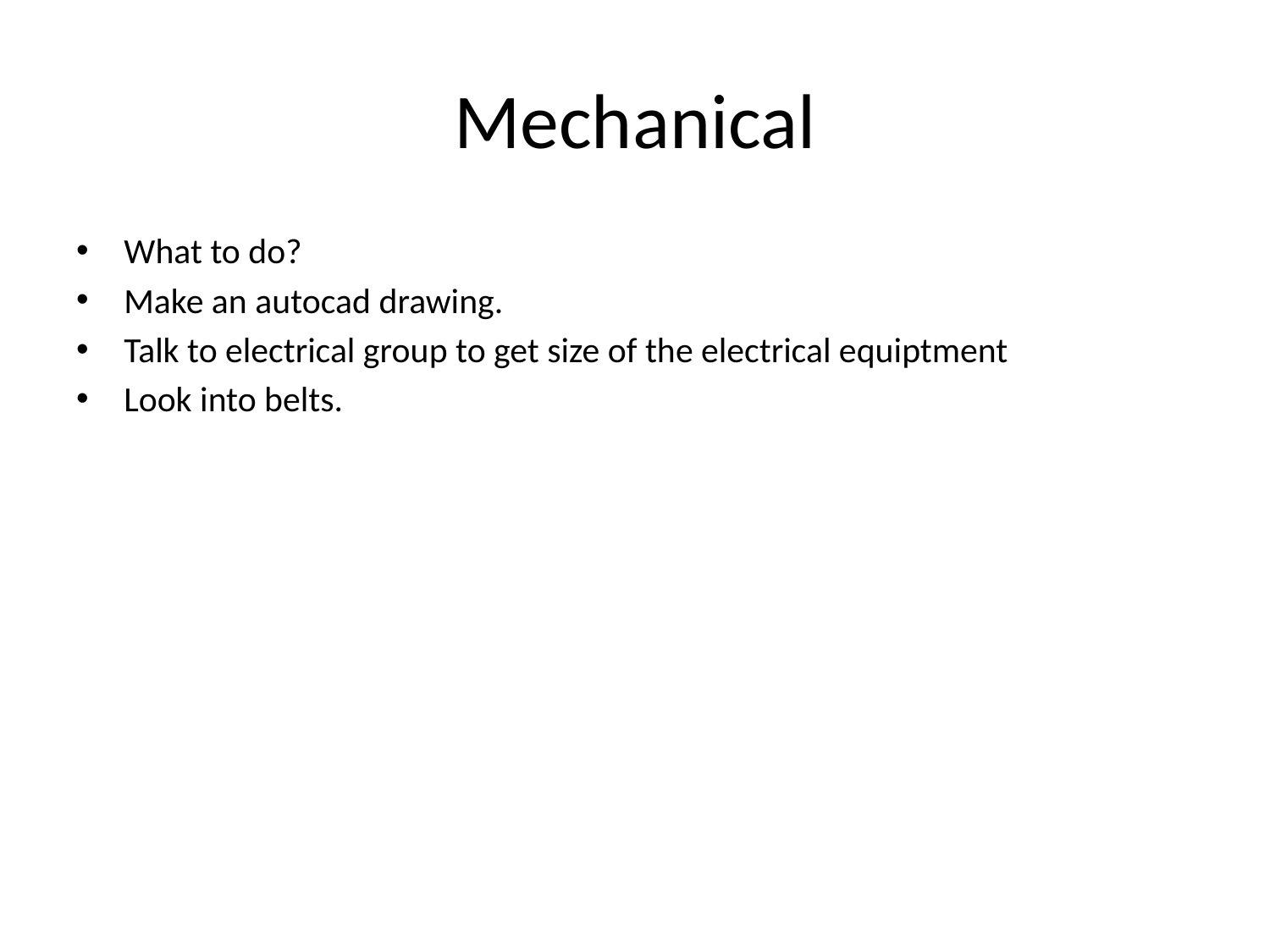

# Mechanical
What to do?
Make an autocad drawing.
Talk to electrical group to get size of the electrical equiptment
Look into belts.